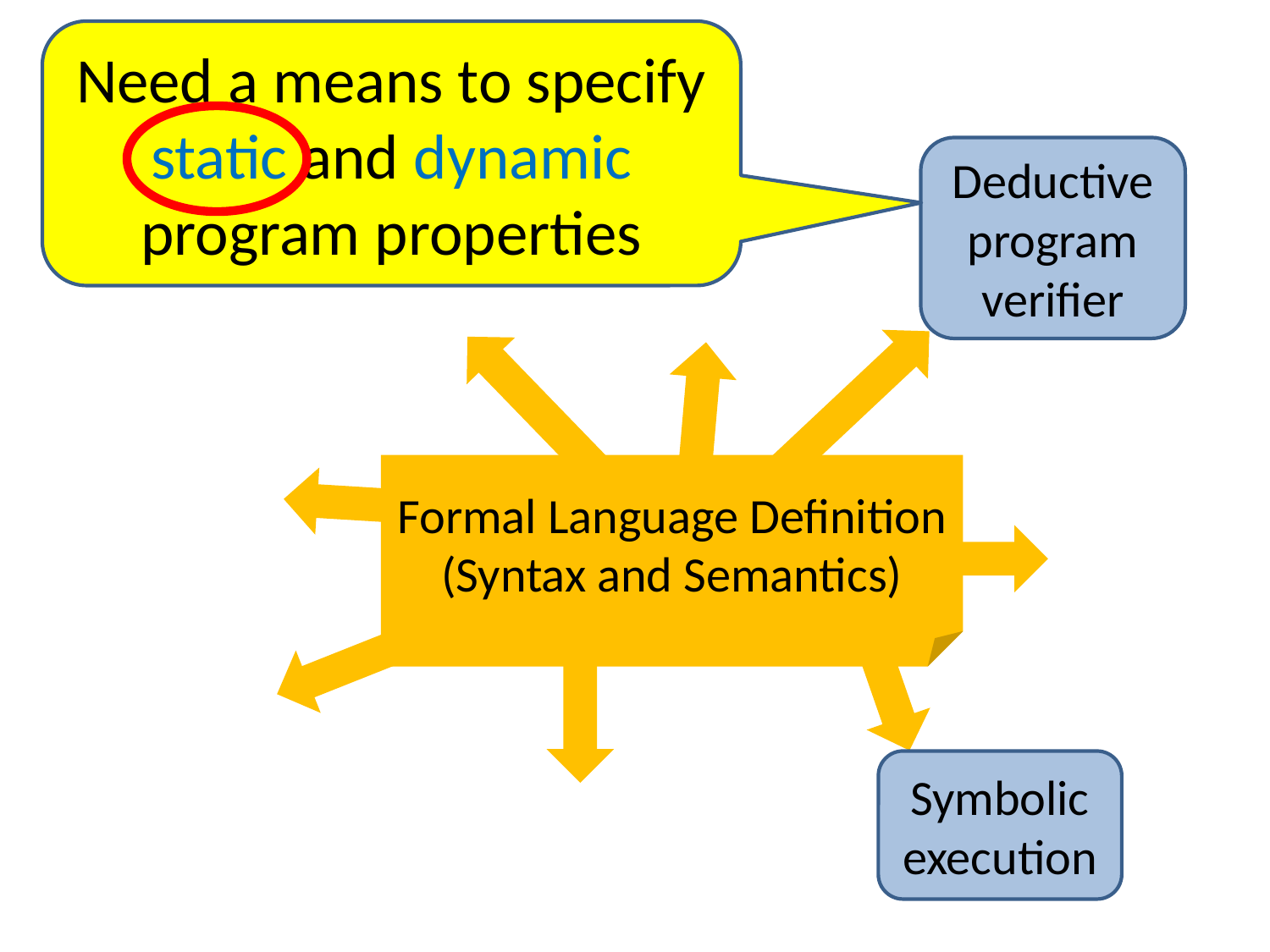

Need a means to specify static and dynamic program properties

Deductive program verifier

Formal Language Definition
(Syntax and Semantics)

Symbolic execution